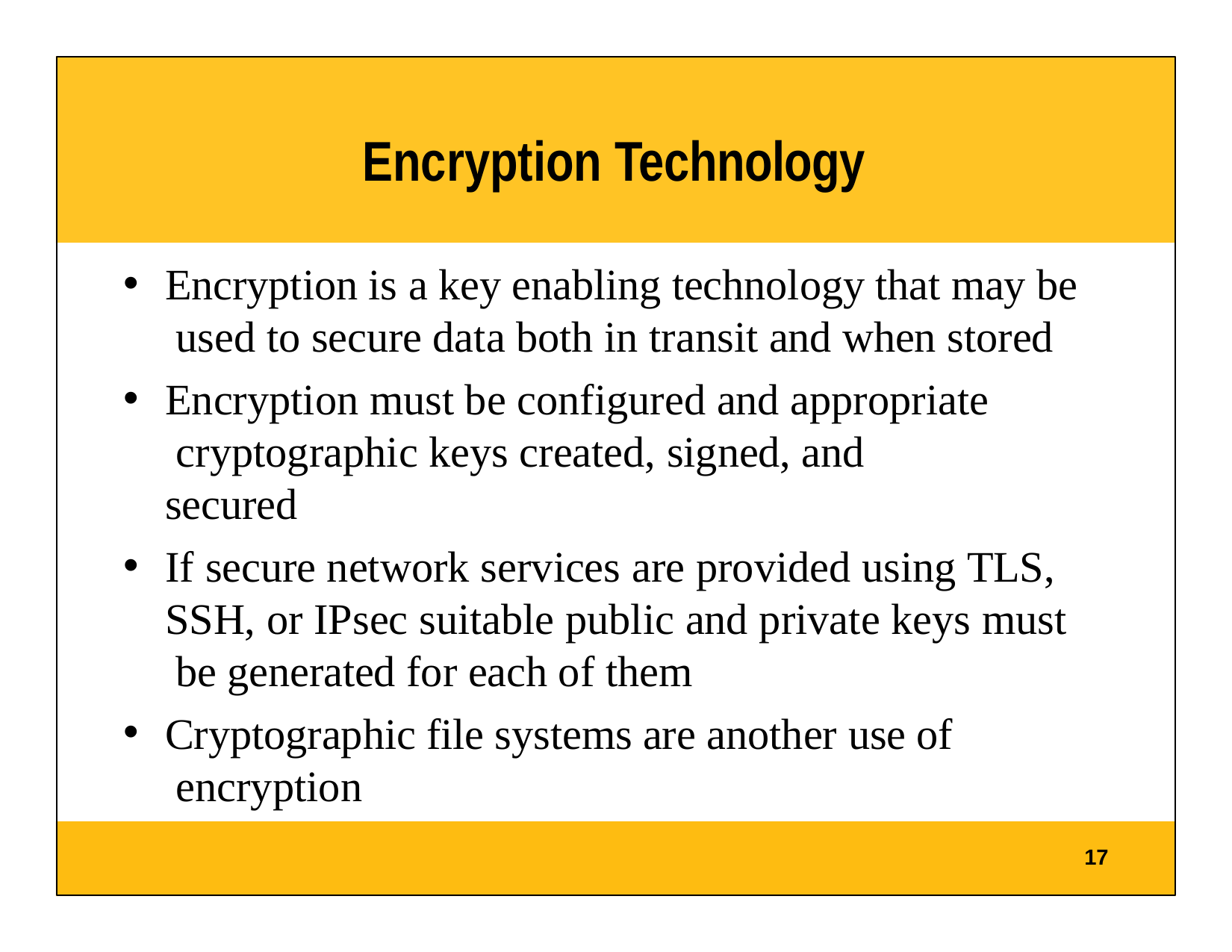

# Encryption Technology
Encryption is a key enabling technology that may be  used to secure data both in transit and when stored
Encryption must be configured and appropriate  cryptographic keys created, signed, and secured
If secure network services are provided using TLS,  SSH, or IPsec suitable public and private keys must  be generated for each of them
Cryptographic file systems are another use of  encryption
17